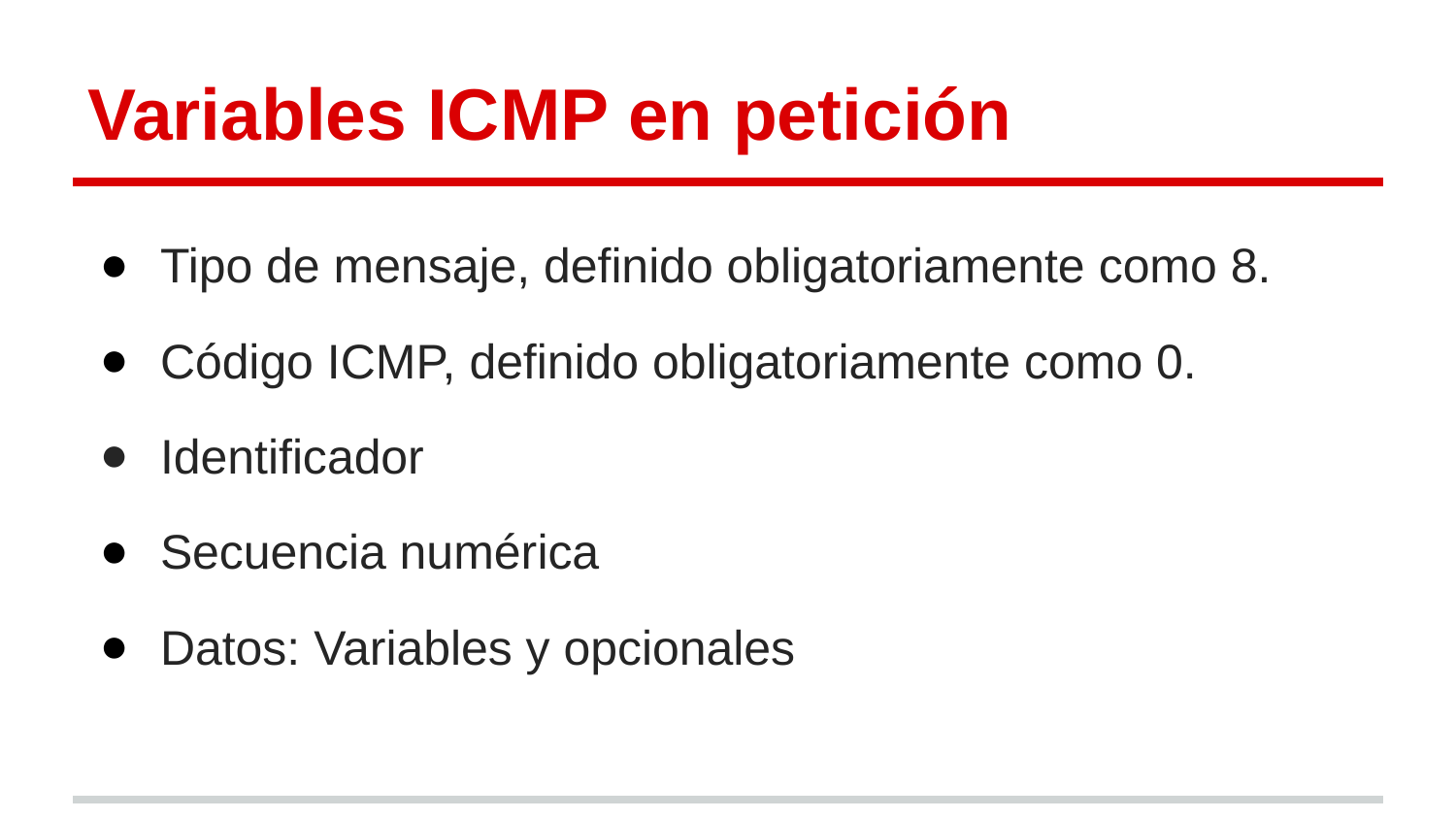

# Variables ICMP en petición
Tipo de mensaje, definido obligatoriamente como 8.
Código ICMP, definido obligatoriamente como 0.
Identificador
Secuencia numérica
Datos: Variables y opcionales